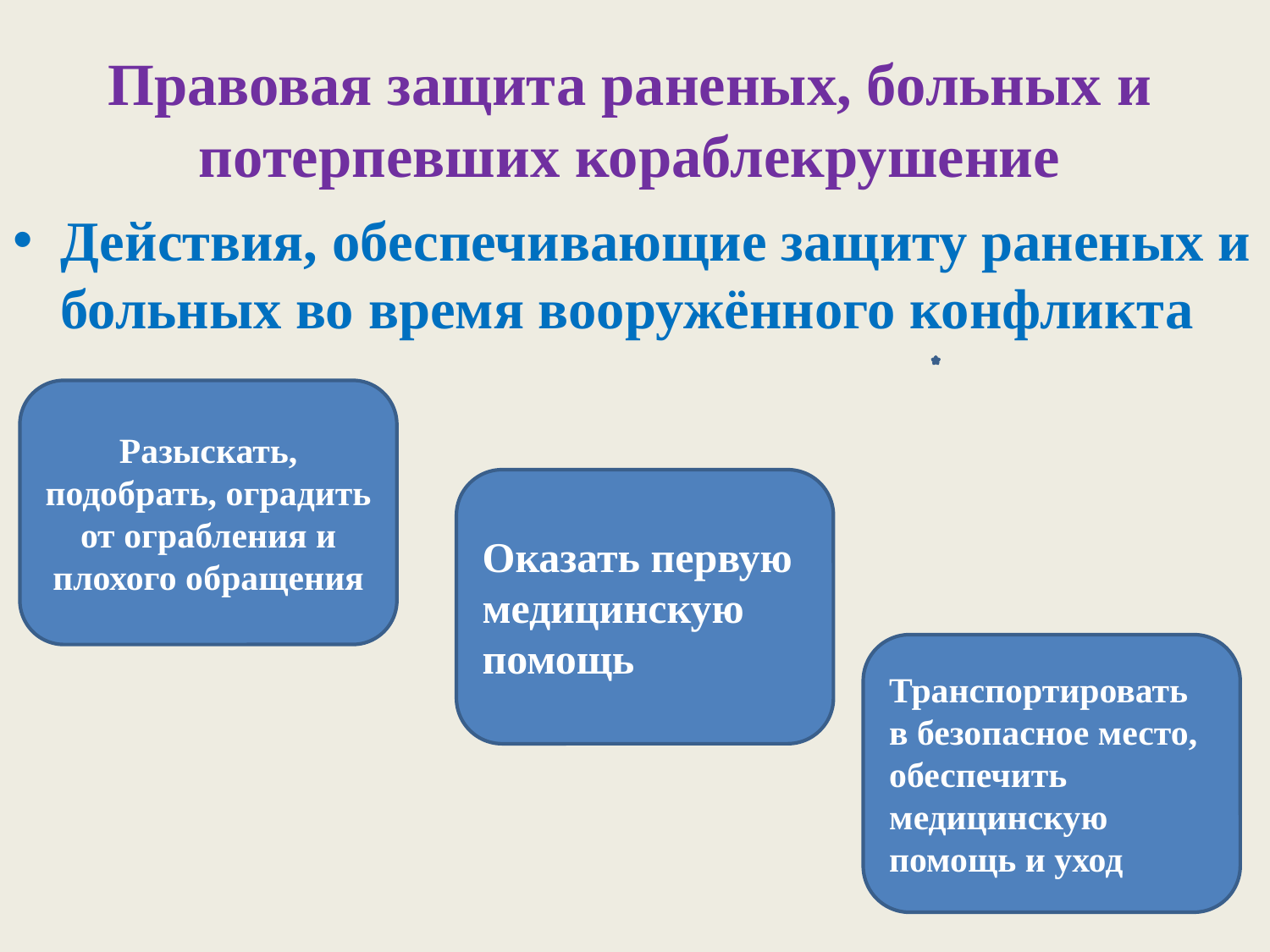

# Правовая защита раненых, больных и потерпевших кораблекрушение
Действия, обеспечивающие защиту раненых и больных во время вооружённого конфликта

Разыскать, подобрать, оградить от ограбления и плохого обращения
Оказать первую медицинскую помощь
Транспортировать в безопасное место, обеспечить медицинскую помощь и уход